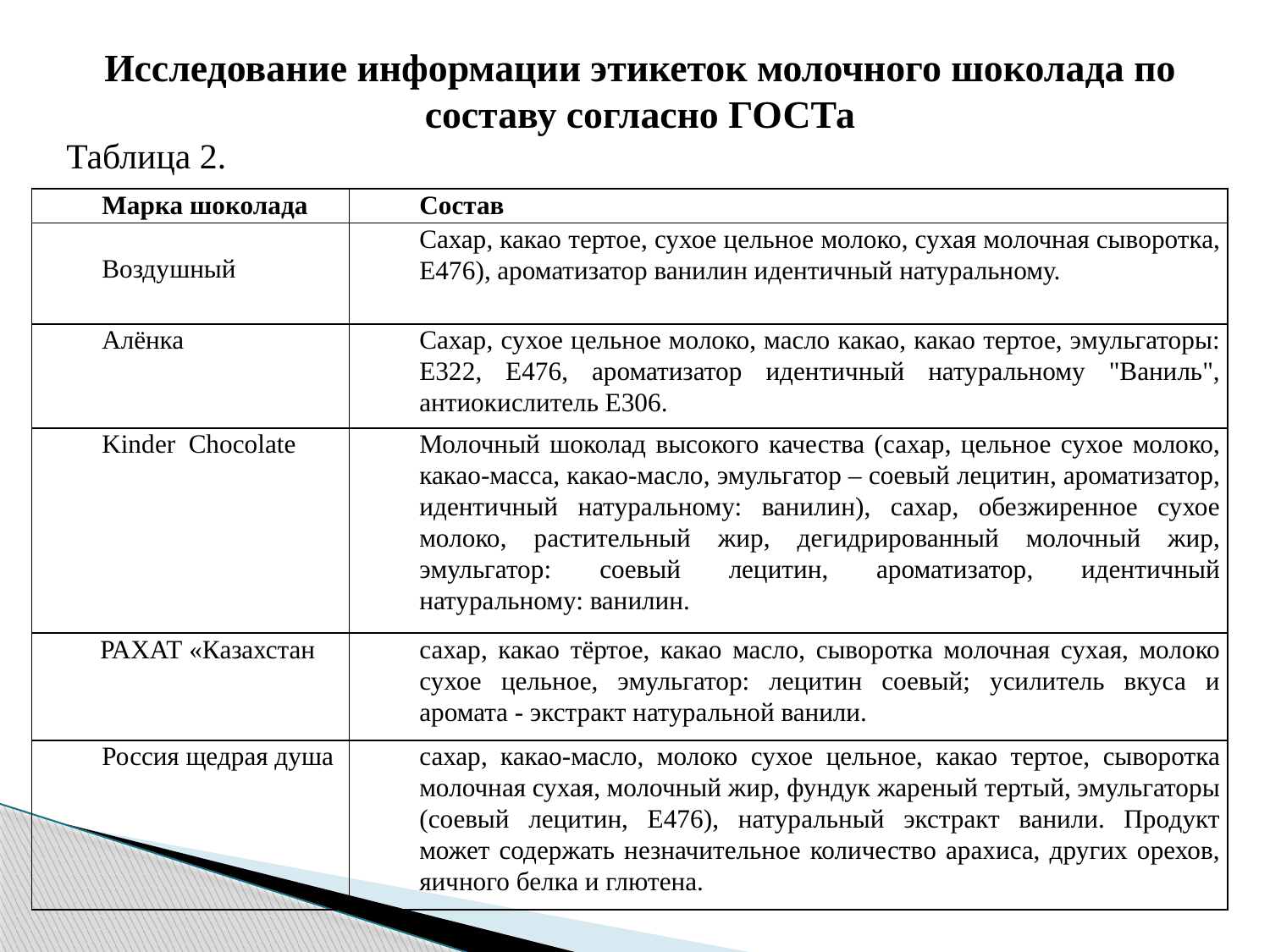

Исследование информации этикеток молочного шоколада по составу согласно ГОСТа
Таблица 2.
| Марка шоколада | Состав |
| --- | --- |
| Воздушный | Сахар, какао тертое, сухое цельное молоко, сухая молочная сыворотка, Е476), ароматизатор ванилин идентичный натуральному. |
| Алёнка | Сахар, сухое цельное молоко, масло какао, какао тертое, эмульгаторы: Е322, Е476, ароматизатор идентичный натуральному "Ваниль", антиокислитель Е306. |
| Kinder  Chocolate | Молочный шоколад высокого качества (сахар, цельное сухое молоко, какао-масса, какао-масло, эмульгатор – соевый лецитин, ароматизатор, идентичный натуральному: ванилин), сахар, обезжиренное сухое молоко, растительный жир, дегидрированный молочный жир, эмульгатор: соевый лецитин, ароматизатор, идентичный натуральному: ванилин. |
| РАХАТ «Казахстан | сахар, какао тёртое, какао масло, сыворотка молочная сухая, молоко сухое цельное, эмульгатор: лецитин соевый; усилитель вкуса и аромата - экстракт натуральной ванили. |
| Россия щедрая душа | сахар, какао-масло, молоко сухое цельное, какао тертое, сыворотка молочная сухая, молочный жир, фундук жареный тертый, эмульгаторы (соевый лецитин, E476), натуральный экстракт ванили. Продукт может содержать незначительное количество арахиса, других орехов, яичного белка и глютена. |